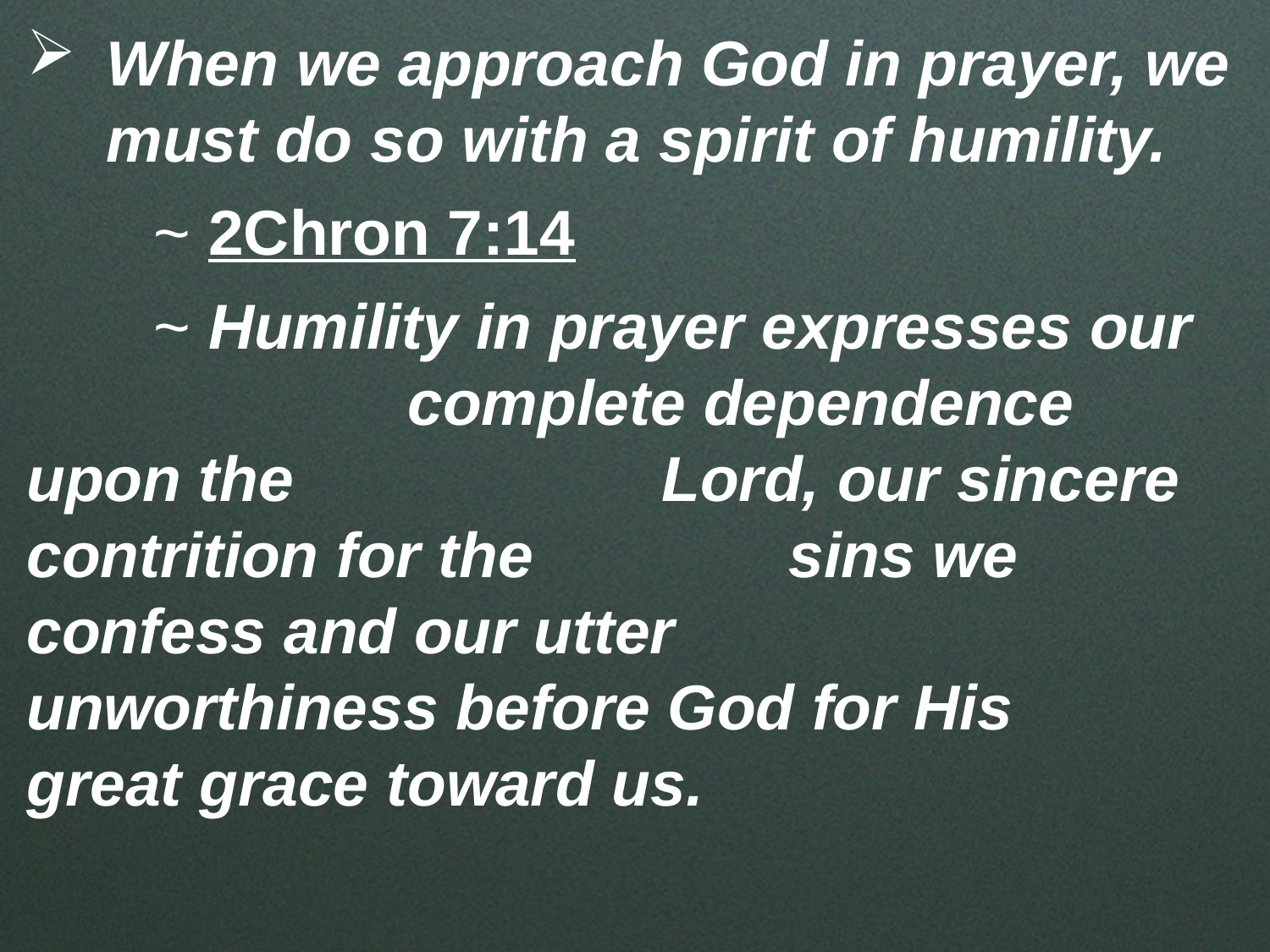

When we approach God in prayer, we must do so with a spirit of humility.
	~ 2Chron 7:14
	~ Humility in prayer expresses our 			complete dependence upon the 			Lord, our sincere contrition for the 		sins we confess and our utter 			unworthiness before God for His 		great grace toward us.